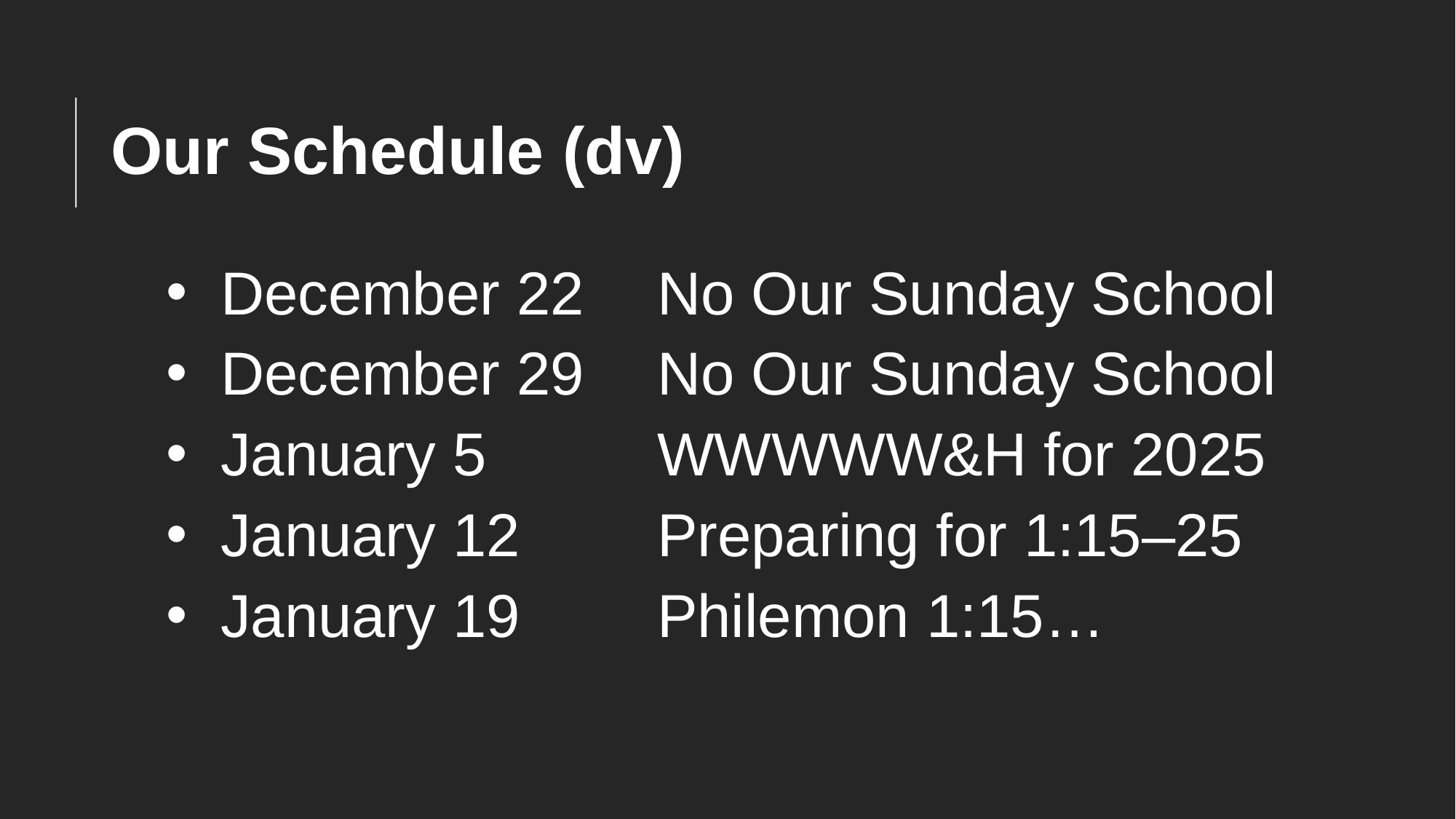

# Our Schedule (dv)
December 22	No Our Sunday School
December 29	No Our Sunday School
January 5		WWWWW&H for 2025
January 12		Preparing for 1:15–25
January 19		Philemon 1:15…